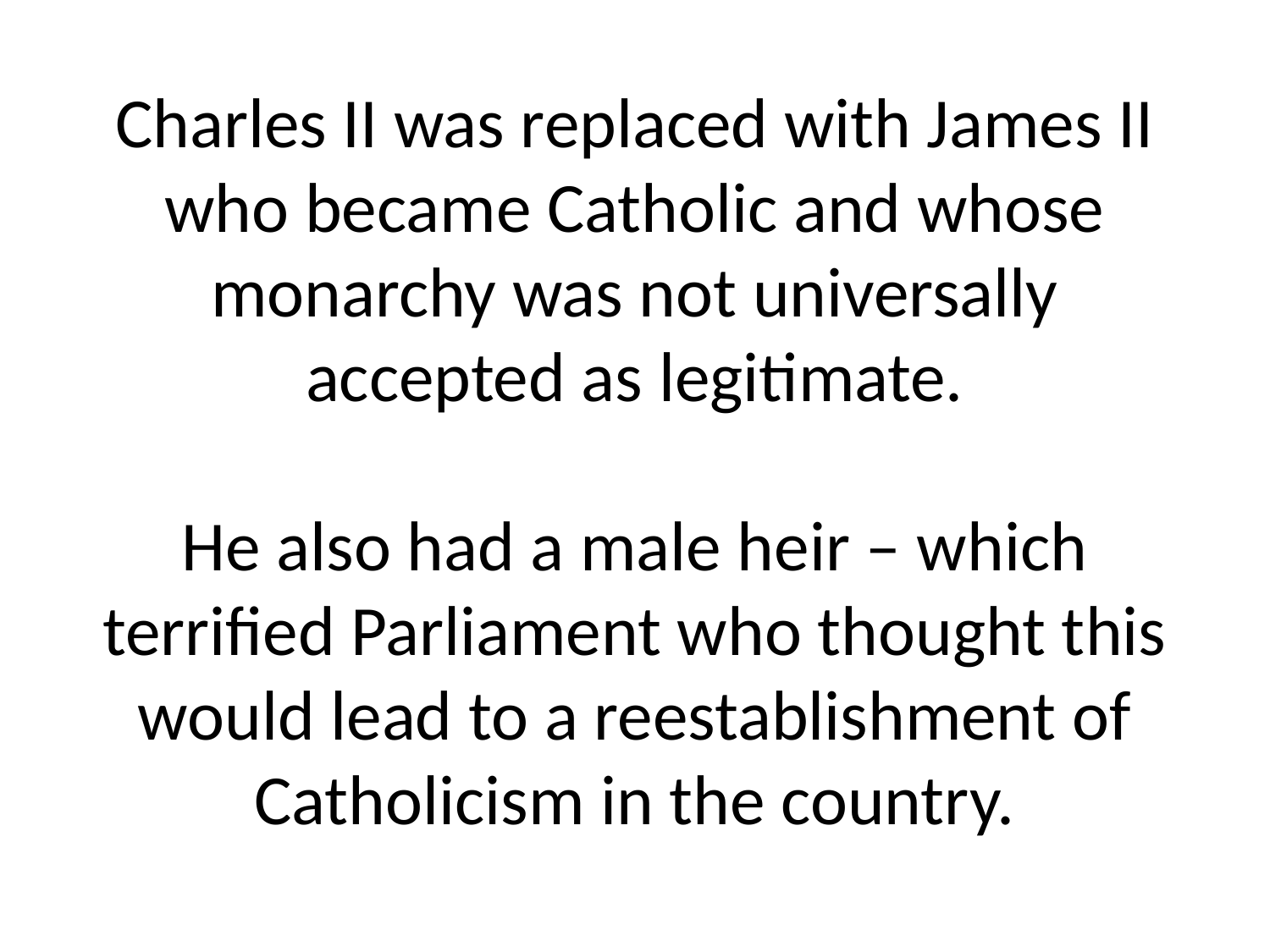

# Charles II was replaced with James II who became Catholic and whose monarchy was not universally accepted as legitimate. He also had a male heir – which terrified Parliament who thought this would lead to a reestablishment of Catholicism in the country.